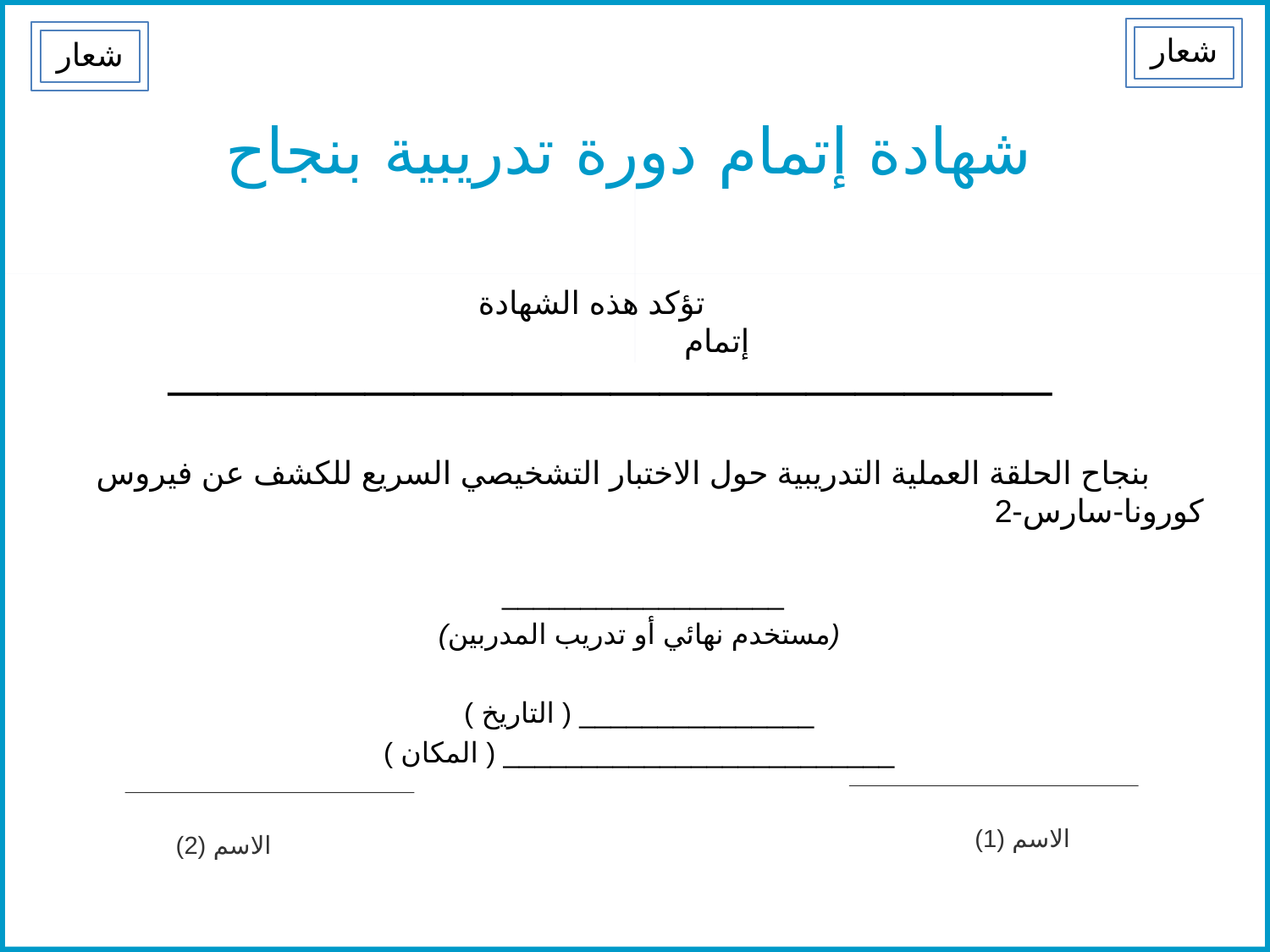

شعار
شعار
شهادة إتمام دورة تدريبية بنجاح

     تؤكد هذه الشهادة إتمام
__________________
      بنجاح الحلقة العملية التدريبية حول الاختبار التشخيصي السريع للكشف عن فيروس كورونا-سارس-2

__________________
(مستخدم نهائي أو تدريب المدربين)

_______________ ( التاريخ )
_________________________ ( المكان )

الاسم (1)
الاسم (2)